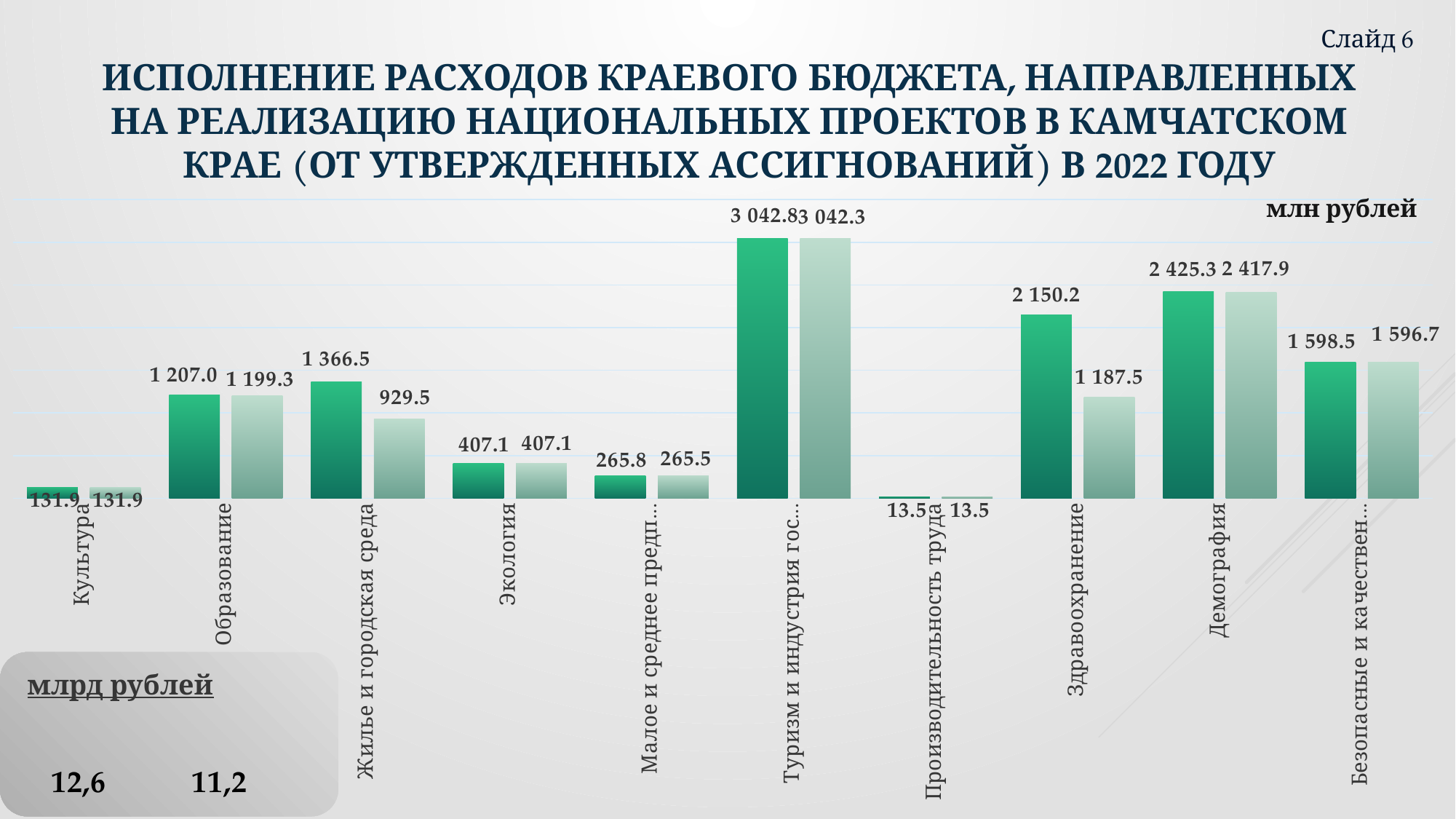

Слайд 6
# Исполнение расходов краевого бюджета, направленных на реализацию национальных проектов в Камчатском крае (от утвержденных ассигнований) в 2022 году

### Chart

| Category | План | Исполнение |
|---|---|---|
| Культура | 131.9 | 131.9 |
| Образование | 1207.0 | 1199.3 |
| Жилье и городская среда | 1366.5 | 929.5 |
| Экология | 407.1 | 407.1 |
| Малое и среднее предпринимательство и поддержка индивидуальной предпринимательской инициативы | 265.8 | 265.5 |
| Туризм и индустрия гостеприимства | 3042.8 | 3042.3 |
| Производительность труда | 13.5 | 13.5 |
| Здравоохранение | 2150.2 | 1187.5 |
| Демография | 2425.3 | 2417.9 |
| Безопасные и качественные автомобильные дороги | 1598.5 | 1596.7 |
млн рублей